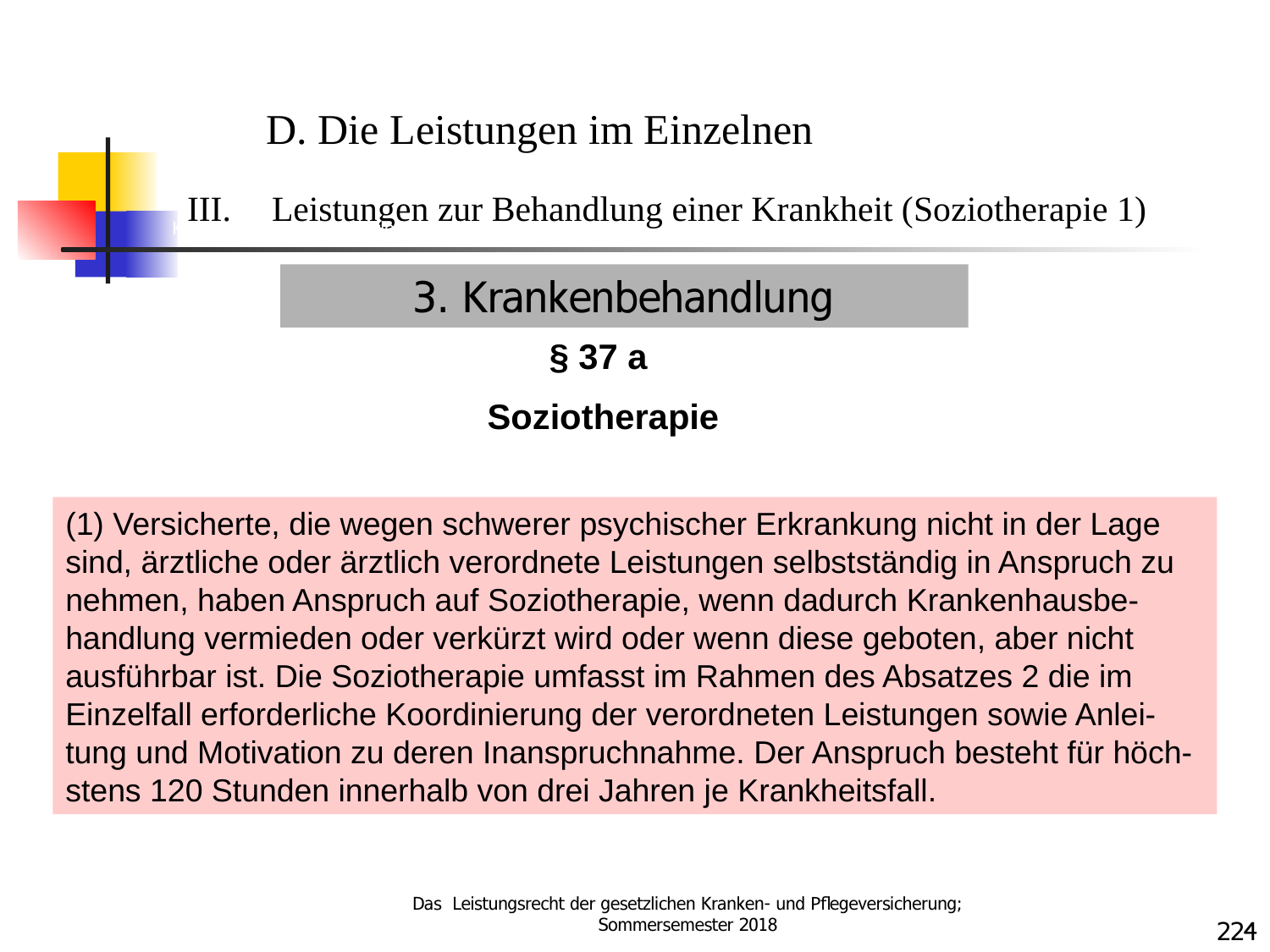

Krankenbehandlung 1 (Soziotherapie)
D. Die Leistungen im Einzelnen

Leistungen zur Behandlung einer Krankheit (Soziotherapie 1)
3. Krankenbehandlung
§ 37 a
Soziotherapie
Krankheit
(1) Versicherte, die wegen schwerer psychischer Erkrankung nicht in der Lage sind, ärztliche oder ärztlich verordnete Leistungen selbstständig in Anspruch zu nehmen, haben Anspruch auf Soziotherapie, wenn dadurch Krankenhausbe-handlung vermieden oder verkürzt wird oder wenn diese geboten, aber nicht ausführbar ist. Die Soziotherapie umfasst im Rahmen des Absatzes 2 die im Einzelfall erforderliche Koordinierung der verordneten Leistungen sowie Anlei-tung und Motivation zu deren Inanspruchnahme. Der Anspruch besteht für höch-stens 120 Stunden innerhalb von drei Jahren je Krankheitsfall.
Das  Leistungsrecht der gesetzlichen Kranken- und Pflegeversicherung; Sommersemester 2018
224